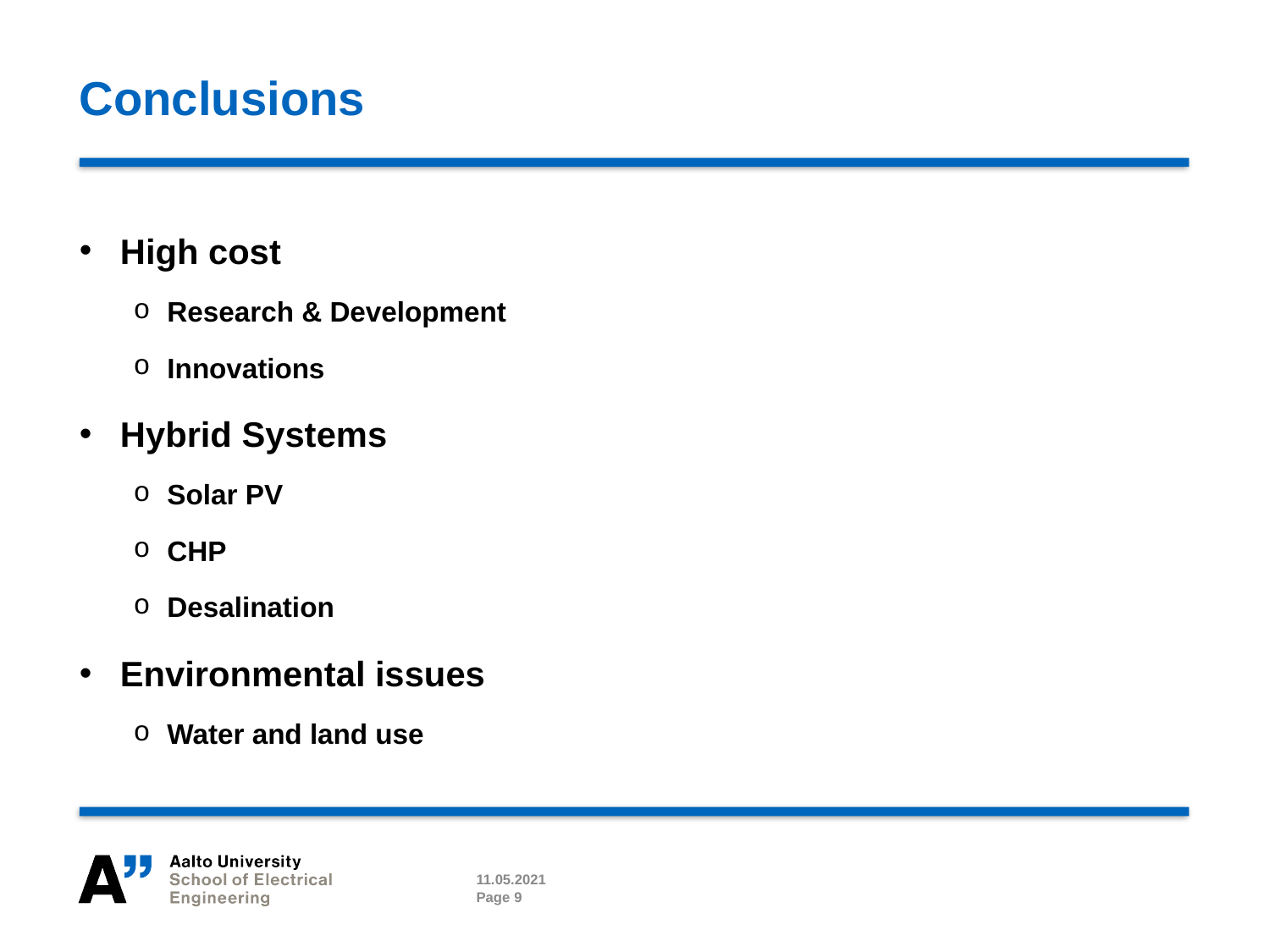

# Conclusions
High cost
Research & Development
Innovations
Hybrid Systems
Solar PV
CHP
Desalination
Environmental issues
Water and land use

11.05.2021
Page 9